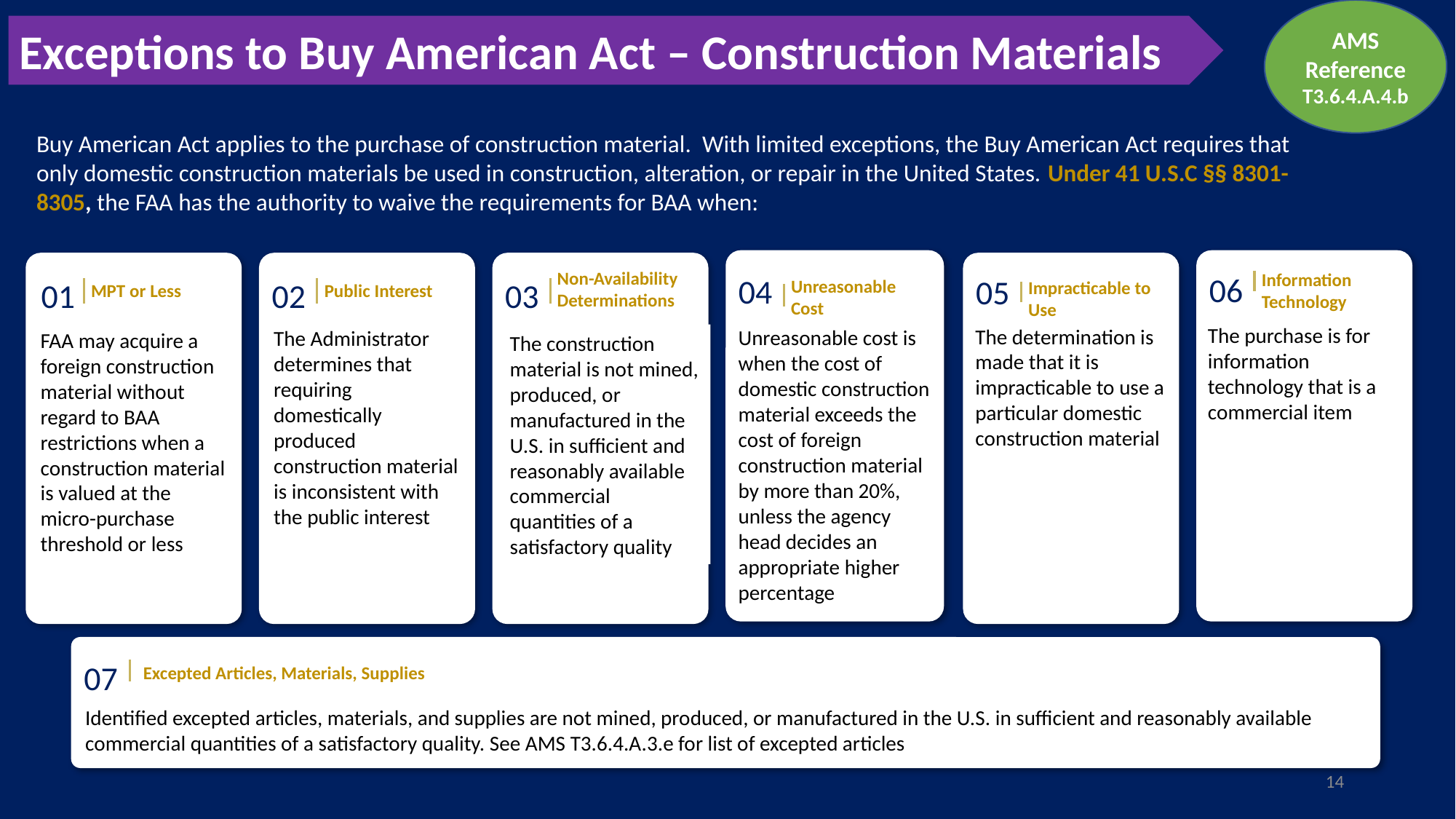

AMS Reference
T3.6.4.A.4.b
Exceptions to Buy American Act – Construction Materials
Buy American Act applies to the purchase of construction material.  With limited exceptions, the Buy American Act requires that only domestic construction materials be used in construction, alteration, or repair in the United States. Under 41 U.S.C §§ 8301-8305, the FAA has the authority to waive the requirements for BAA when:

Unreasonable cost is when the cost of domestic construction material exceeds the cost of foreign construction material by more than 20%, unless the agency head decides an appropriate higher percentage
04
Unreasonable Cost

The purchase is for information technology that is a commercial item
Information Technology
06

FAA may acquire a foreign construction material without regard to BAA restrictions when a construction material is valued at the micro-purchase threshold or less
01
MPT or Less

The Administrator  determines that requiring domestically produced construction material is inconsistent with the public interest
02
Public Interest

The construction material is not mined, produced, or manufactured in the U.S. in sufficient and reasonably available commercial quantities of a satisfactory quality
Non-Availability Determinations
03

The determination is made that it is impracticable to use a particular domestic construction material
05
Impracticable to Use

Identified excepted articles, materials, and supplies are not mined, produced, or manufactured in the U.S. in sufficient and reasonably available commercial quantities of a satisfactory quality. See AMS T3.6.4.A.3.e for list of excepted articles
07
Excepted Articles, Materials, Supplies
14